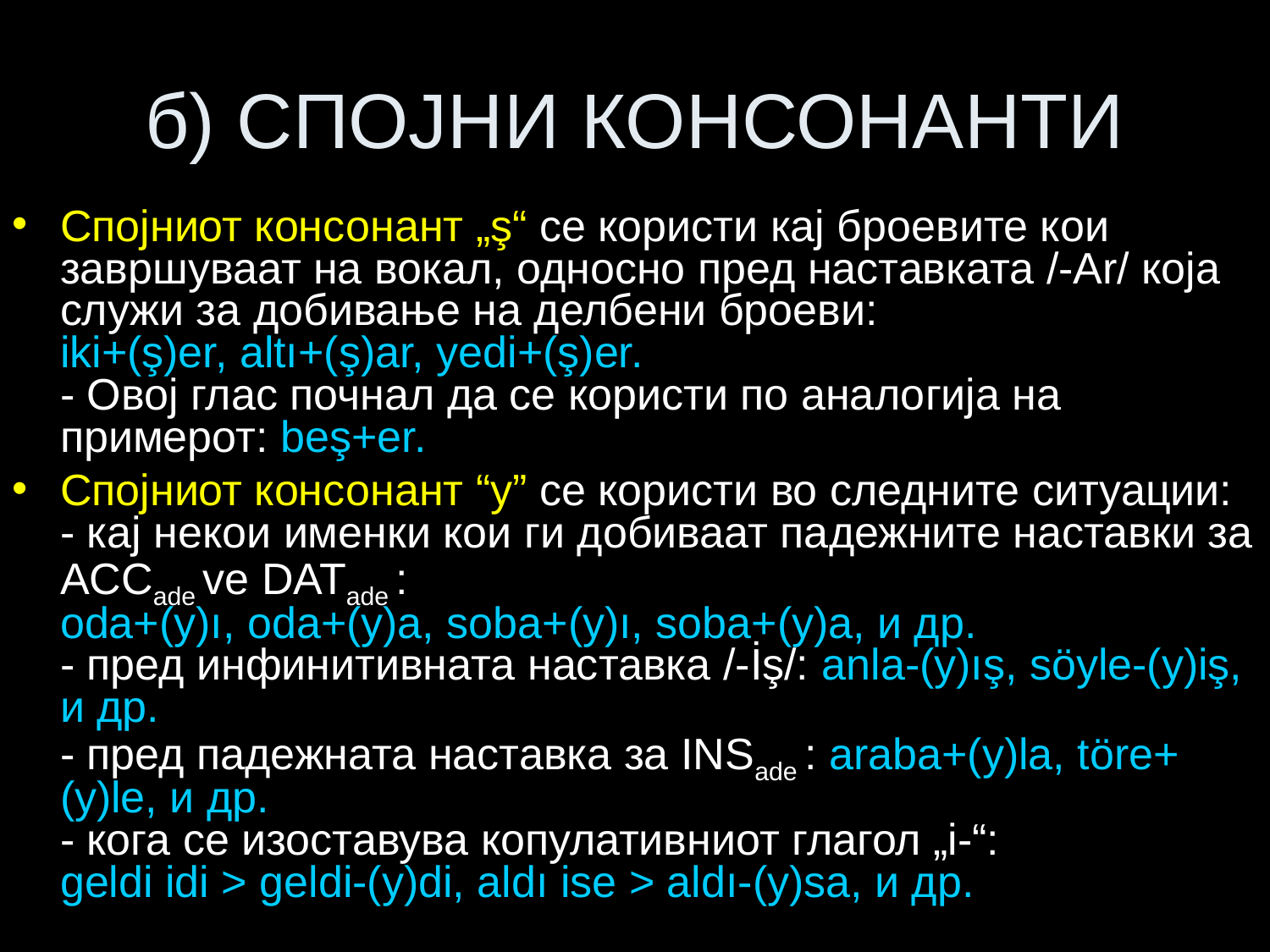

# б) СПОЈНИ КОНСОНАНТИ
Спојниот консонант „ş“ се користи кај броевите кои завршуваат на вокал, односно пред наставката /-Ar/ која служи за добивање на делбени броеви:
iki+(ş)er, altı+(ş)ar, yedi+(ş)er.
- Овој глас почнал да се користи по аналогија на примерот: beş+er.
Спојниот консонант “y” се користи во следните ситуации:
- кај некои именки кои ги добиваат падежните наставки за ACCade ve DATade :
oda+(y)ı, oda+(y)a, soba+(y)ı, soba+(y)a, и др.
- пред инфинитивната наставка /-İş/: anla-(y)ış, söyle-(y)iş, и др.
- пред падежната наставка за INSade : araba+(y)la, töre+(y)le, и др.
- кога се изоставува копулативниот глагол „i-“:
geldi idi > geldi-(y)di, aldı ise > aldı-(y)sa, и др.